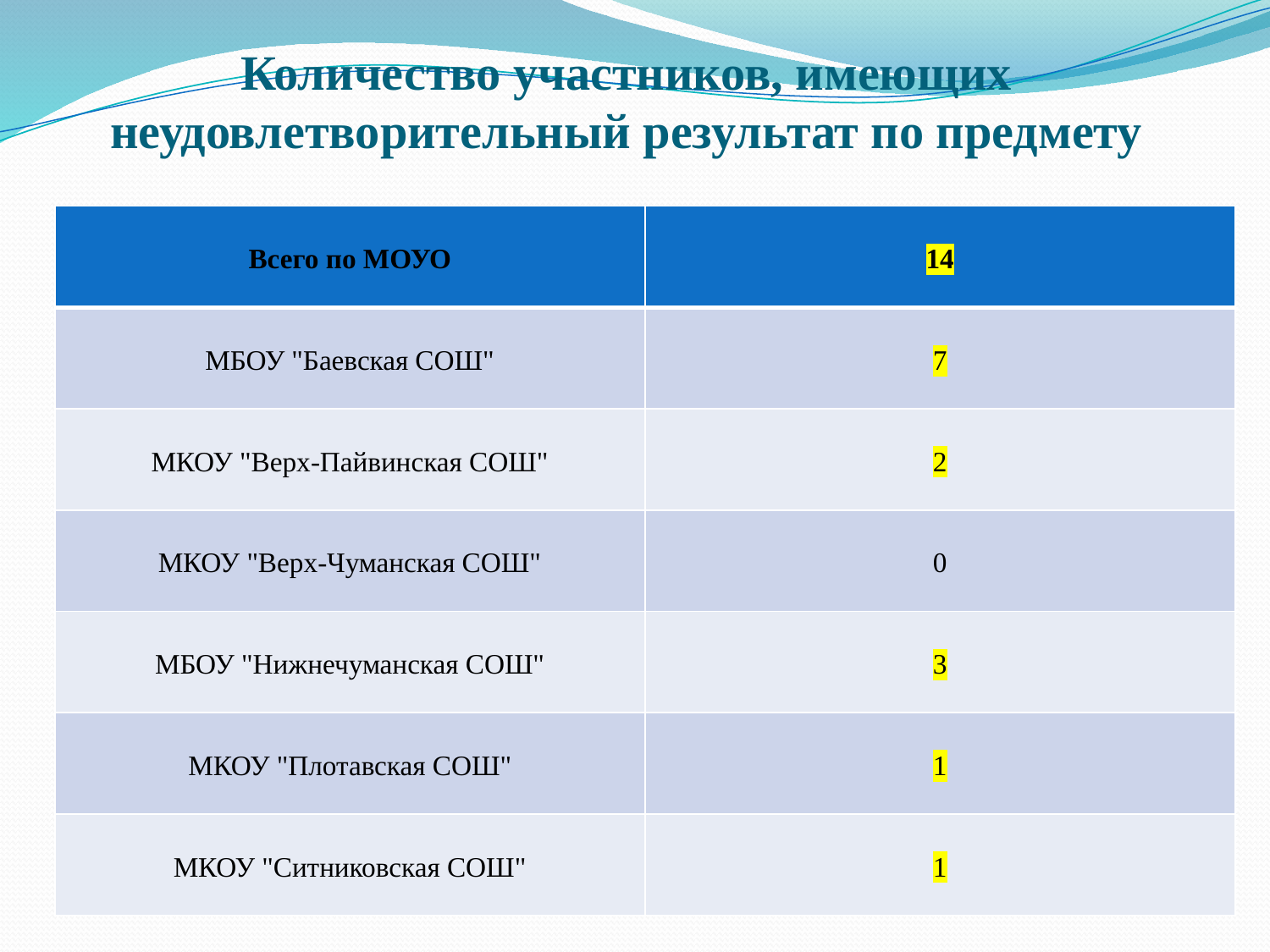

# Количество участников, имеющих неудовлетворительный результат по предмету
| Всего по МОУО | 14 |
| --- | --- |
| МБОУ "Баевская СОШ" | 7 |
| МКОУ "Верх-Пайвинская СОШ" | 2 |
| МКОУ "Верх-Чуманская СОШ" | 0 |
| МБОУ "Нижнечуманская СОШ" | 3 |
| МКОУ "Плотавская СОШ" | 1 |
| МКОУ "Ситниковская СОШ" | 1 |